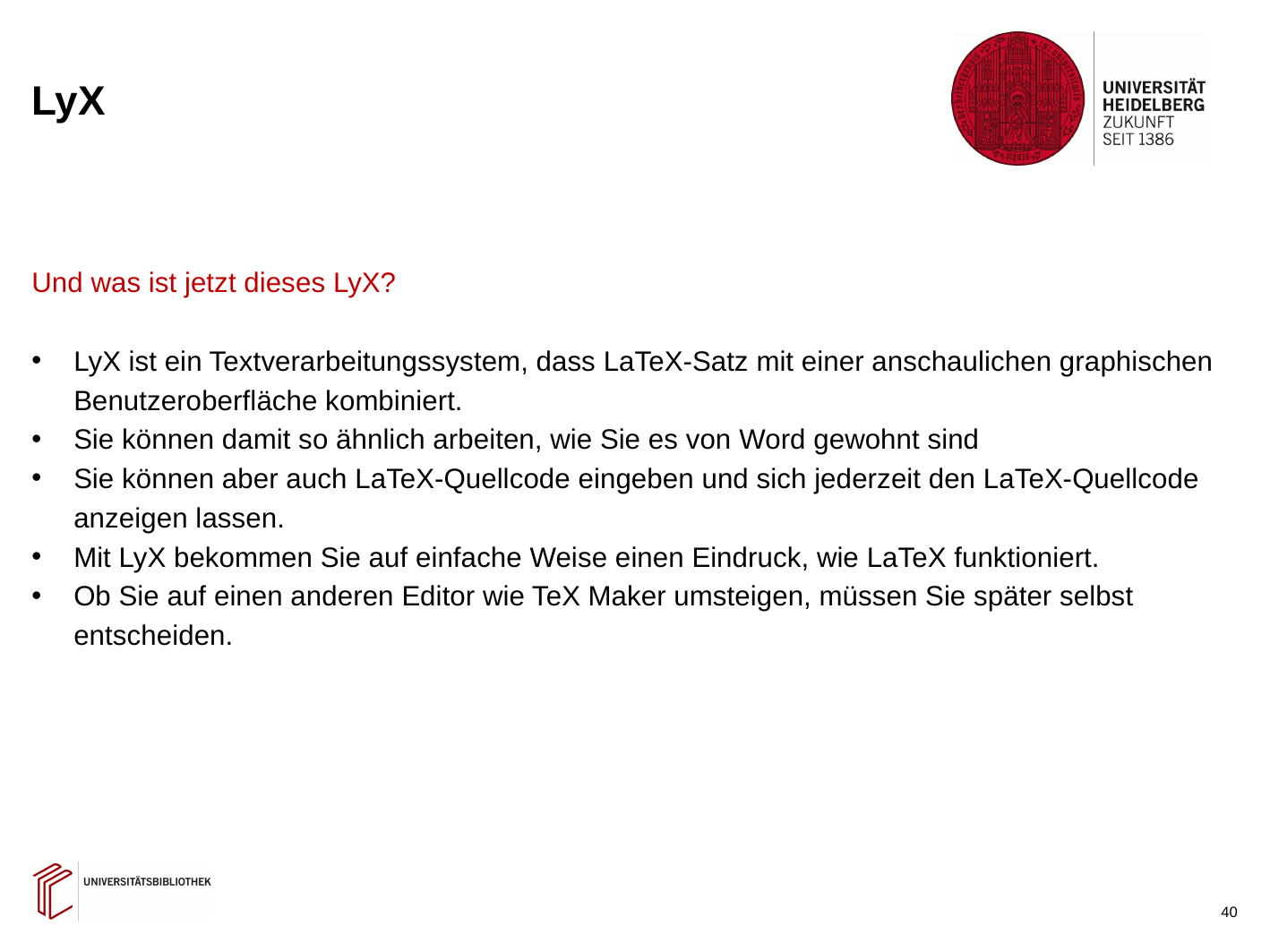

# LyX
Und was ist jetzt dieses LyX?

LyX ist ein Textverarbeitungssystem, dass LaTeX-Satz mit einer anschaulichen graphischen Benutzeroberfläche kombiniert.
Sie können damit so ähnlich arbeiten, wie Sie es von Word gewohnt sind
Sie können aber auch LaTeX-Quellcode eingeben und sich jederzeit den LaTeX-Quellcode anzeigen lassen.
Mit LyX bekommen Sie auf einfache Weise einen Eindruck, wie LaTeX funktioniert.
Ob Sie auf einen anderen Editor wie TeX Maker umsteigen, müssen Sie später selbst entscheiden.
40